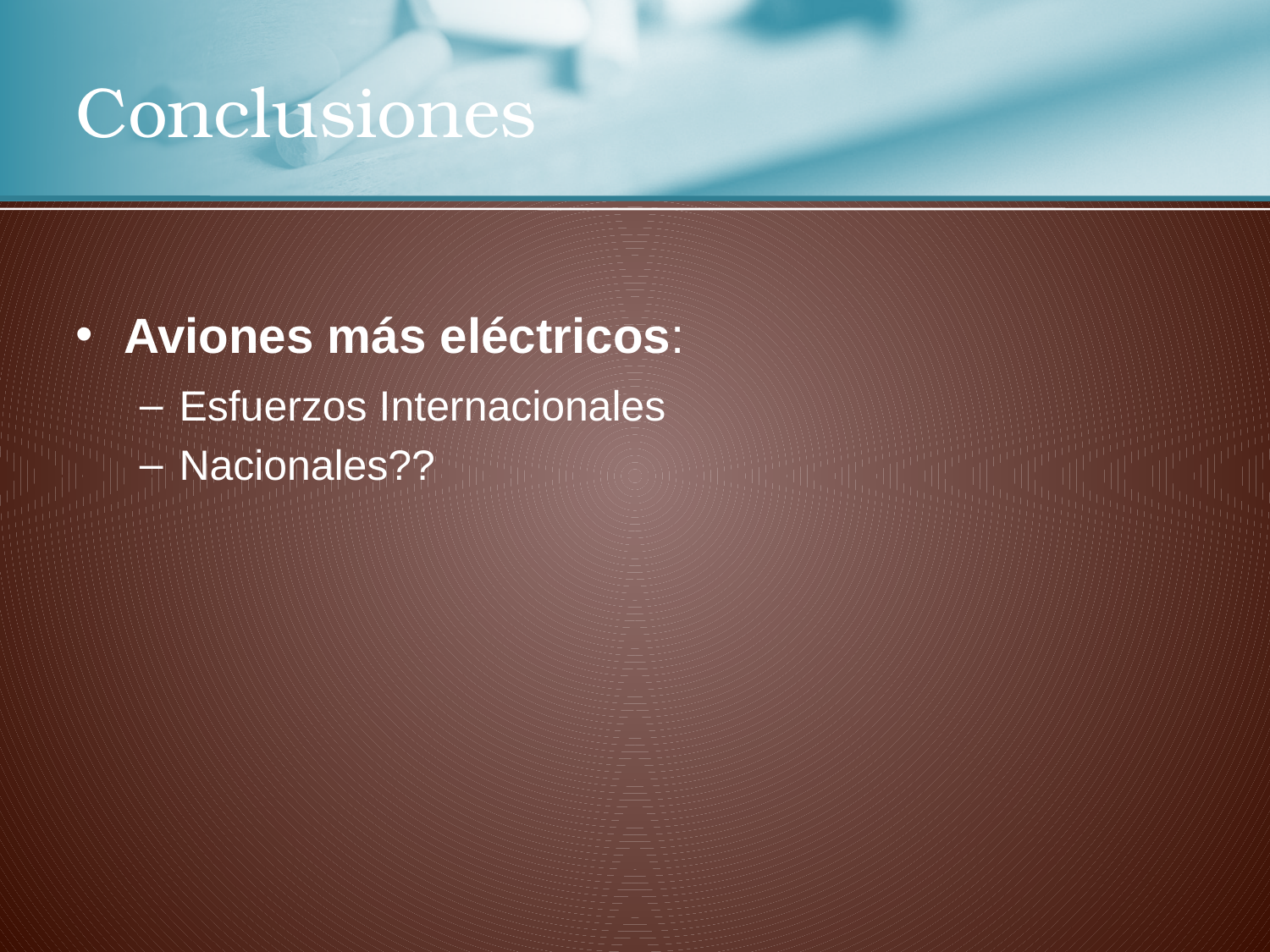

# Conclusiones

Aviones más eléctricos:
Esfuerzos Internacionales
Nacionales??